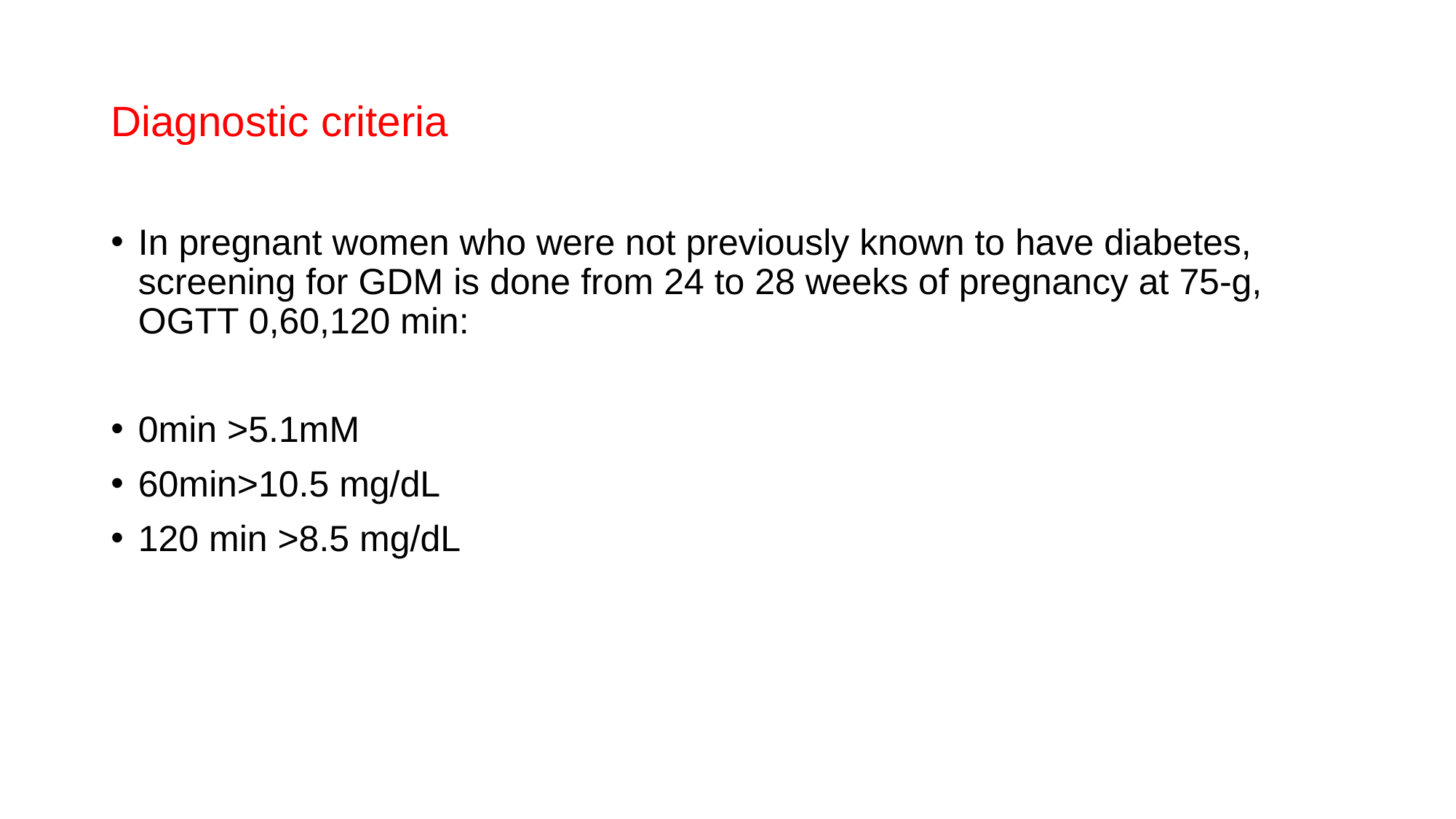

# Diagnostic criteria
In pregnant women who were not previously known to have diabetes, screening for GDM is done from 24 to 28 weeks of pregnancy at 75-g, OGTT 0,60,120 min:

0min >5.1mM
60min>10.5 mg/dL
120 min >8.5 mg/dL